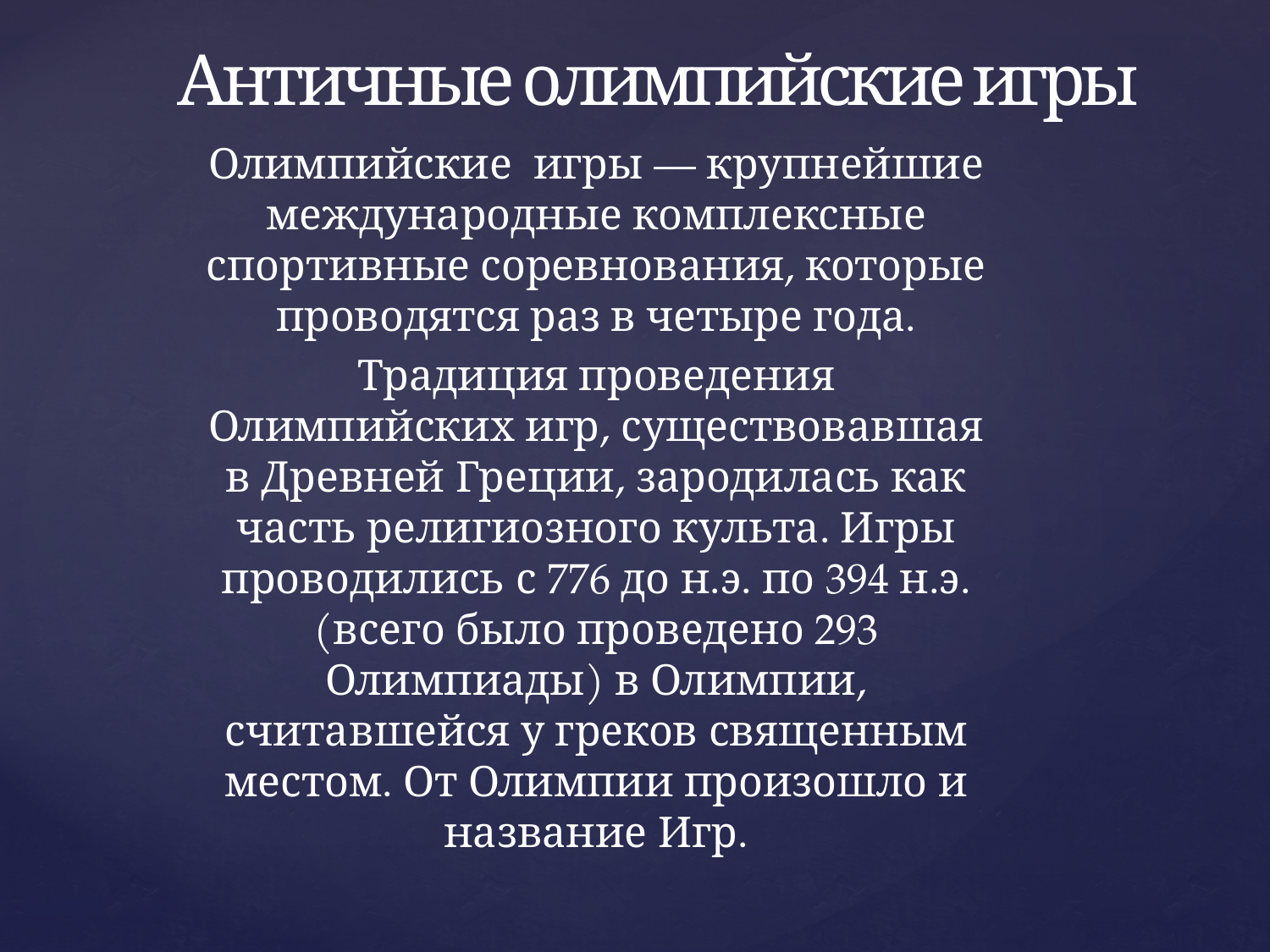

# Античные олимпийские игры
Олимпийские  игры — крупнейшие международные комплексные спортивные соревнования, которые проводятся раз в четыре года.
Традиция проведения Олимпийских игр, существовавшая в Древней Греции, зародилась как часть религиозного культа. Игры проводились с 776 до н.э. по 394 н.э. (всего было проведено 293 Олимпиады) в Олимпии, считавшейся у греков священным местом. От Олимпии произошло и название Игр.